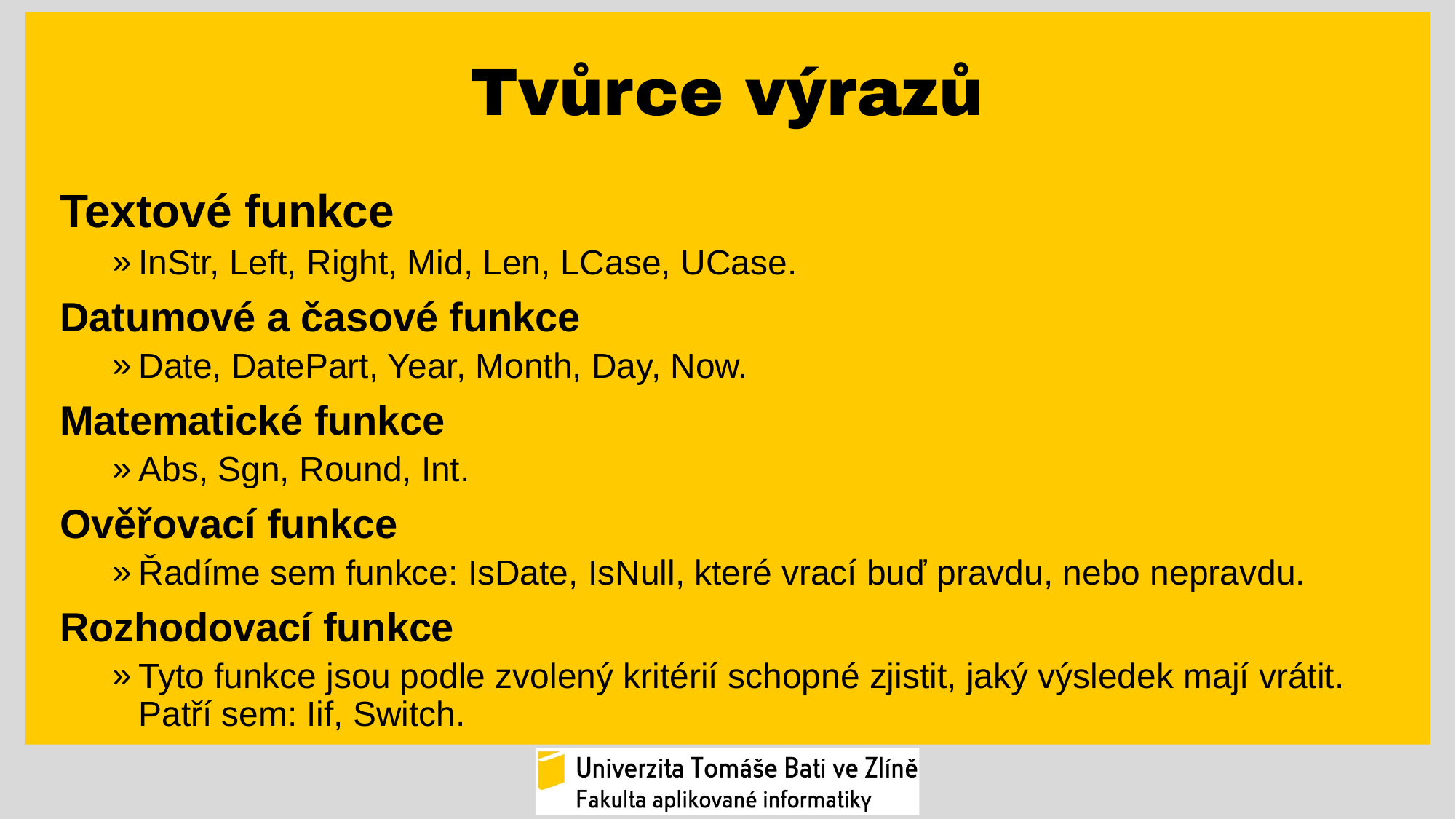

# Tvůrce výrazů
Textové funkce
InStr, Left, Right, Mid, Len, LCase, UCase.
Datumové a časové funkce
Date, DatePart, Year, Month, Day, Now.
Matematické funkce
Abs, Sgn, Round, Int.
Ověřovací funkce
Řadíme sem funkce: IsDate, IsNull, které vrací buď pravdu, nebo nepravdu.
Rozhodovací funkce
Tyto funkce jsou podle zvolený kritérií schopné zjistit, jaký výsledek mají vrátit. Patří sem: Iif, Switch.